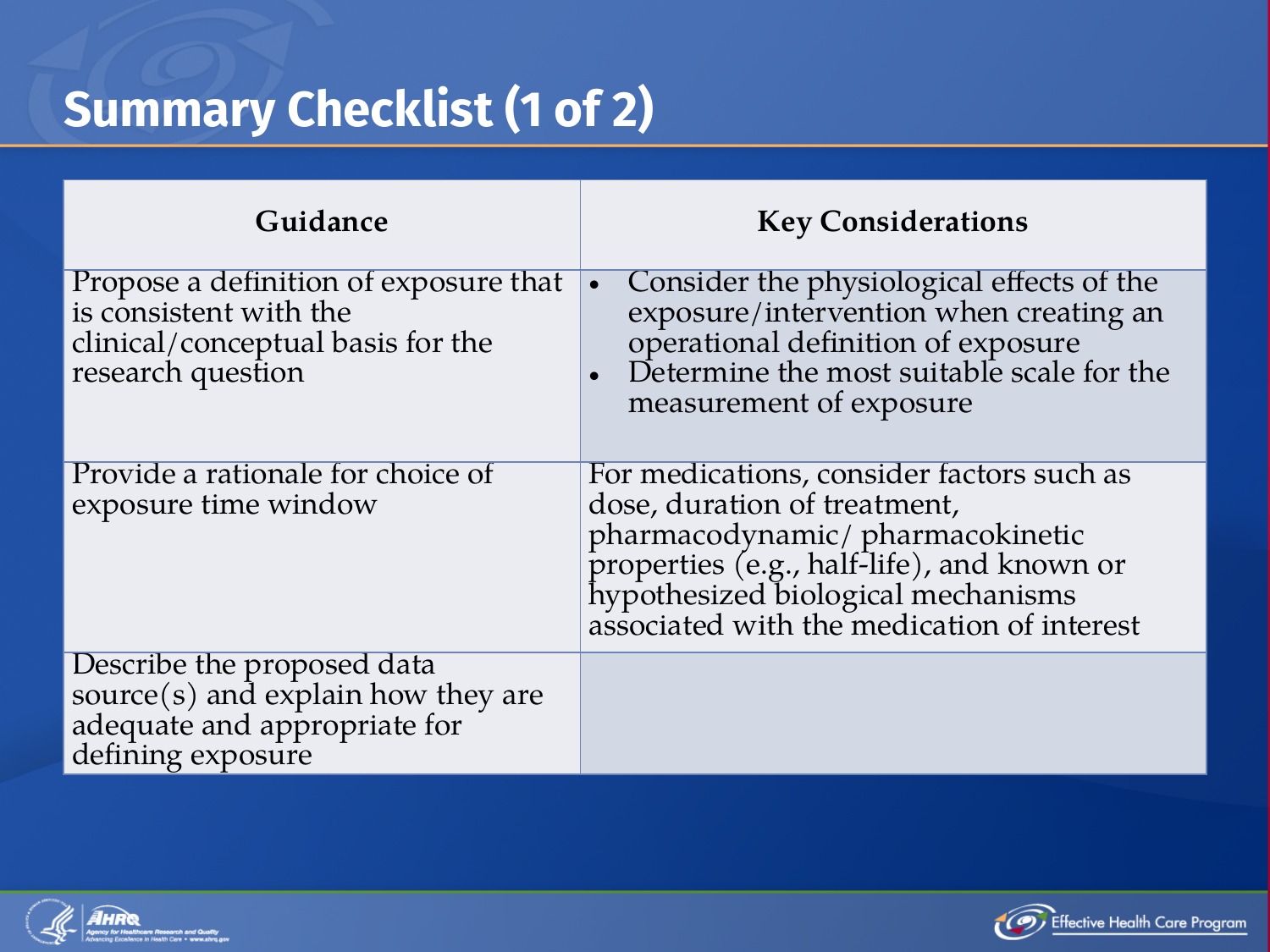

# Summary Checklist (1 of 2)
| Guidance | Key Considerations |
| --- | --- |
| Propose a definition of exposure that is consistent with the clinical/conceptual basis for the research question | Consider the physiological effects of the exposure/intervention when creating an operational definition of exposure Determine the most suitable scale for the measurement of exposure |
| Provide a rationale for choice of exposure time window | For medications, consider factors such as dose, duration of treatment, pharmacodynamic/ pharmacokinetic properties (e.g., half-life), and known or hypothesized biological mechanisms associated with the medication of interest |
| Describe the proposed data source(s) and explain how they are adequate and appropriate for defining exposure |  |